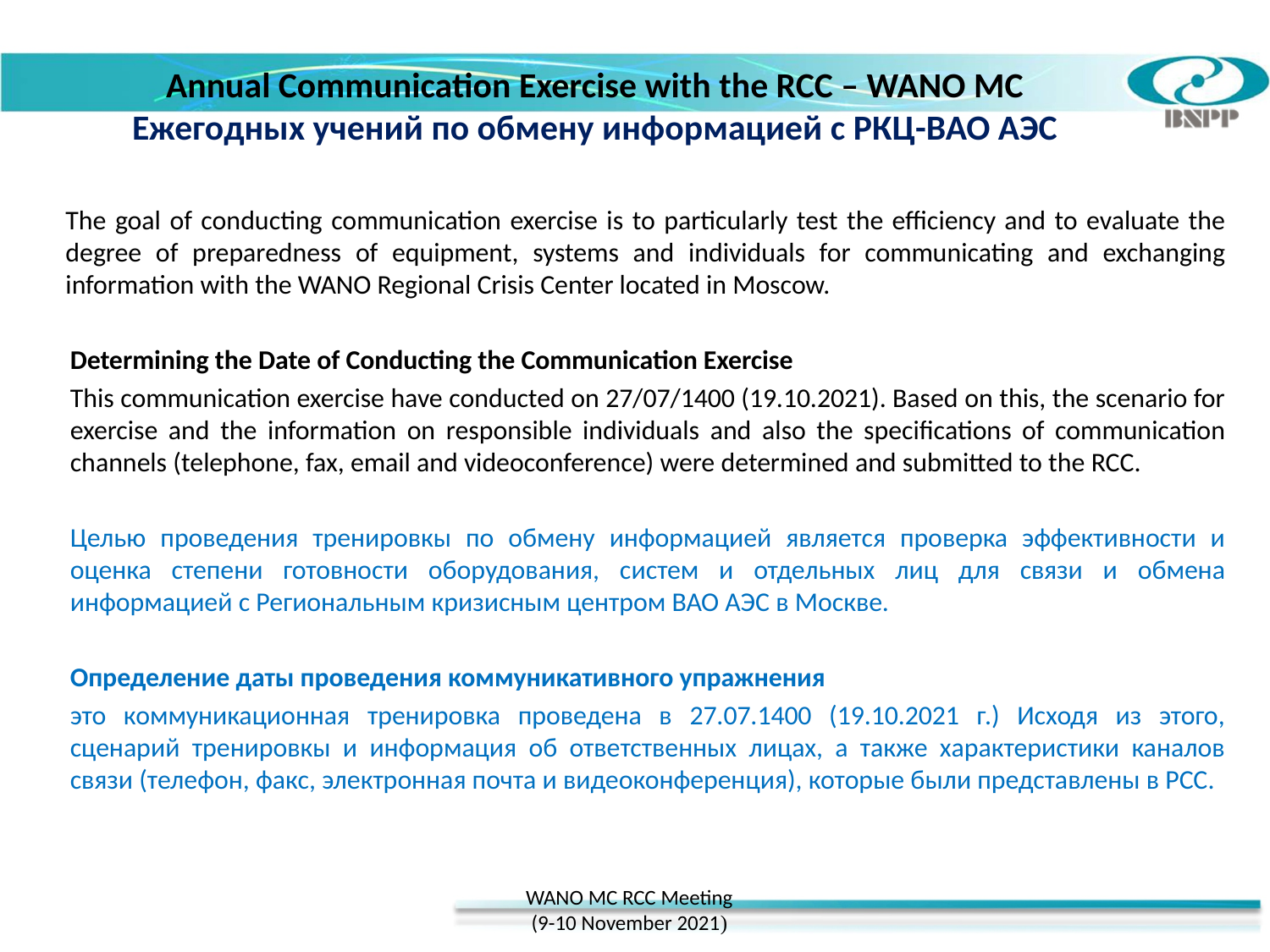

Annual Communication Exercise with the RCC – WANO MC
Ежегодных учений по обмену информацией с РКЦ-ВАО АЭС

The goal of conducting communication exercise is to particularly test the efficiency and to evaluate the degree of preparedness of equipment, systems and individuals for communicating and exchanging information with the WANO Regional Crisis Center located in Moscow.

Determining the Date of Conducting the Communication Exercise
This communication exercise have conducted on 27/07/1400 (19.10.2021). Based on this, the scenario for exercise and the information on responsible individuals and also the specifications of communication channels (telephone, fax, email and videoconference) were determined and submitted to the RCC.

Целью проведения тренировкы по обмену информацией является проверка эффективности и оценка степени готовности оборудования, систем и отдельных лиц для связи и обмена информацией с Региональным кризисным центром ВАО АЭС в Москве.

Определение даты проведения коммуникативного упражнения
это коммуникационная тренировка проведена в 27.07.1400 (19.10.2021 г.) Исходя из этого, сценарий тренировкы и информация об ответственных лицах, а также характеристики каналов связи (телефон, факс, электронная почта и видеоконференция), которые были представлены в РСС.

WANO MC RCC Meeting
(9-10 November 2021)